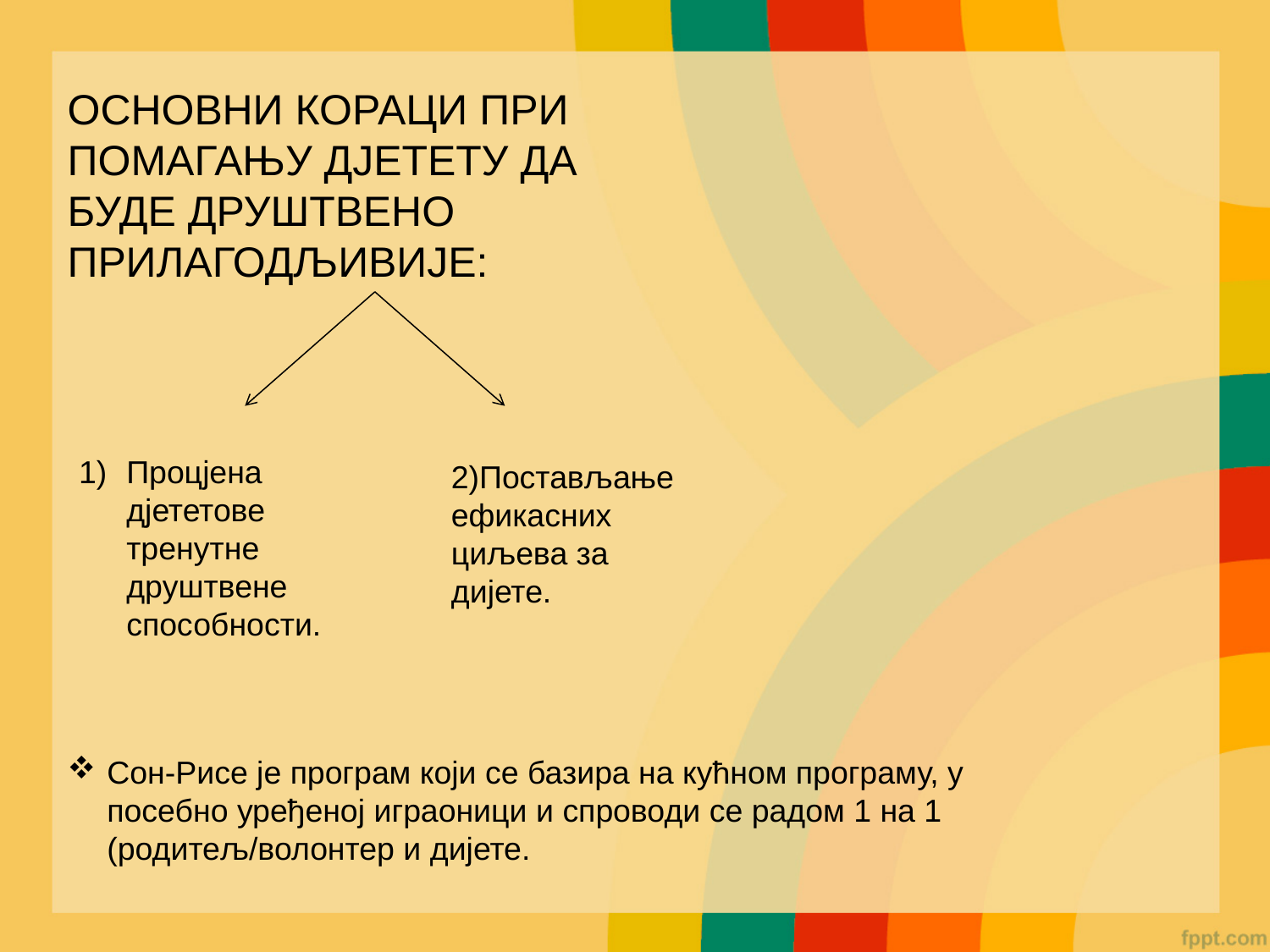

ОСНОВНИ КОРАЦИ ПРИ ПОМАГАЊУ ДЈЕТЕТУ ДА БУДЕ ДРУШТВЕНО ПРИЛАГОДЉИВИЈЕ:
Процјена дјететове тренутне друштвене способности.

2)Постављање ефикасних циљева за дијете.

Сон-Рисе је програм који се базира на кућном програму, у посебно уређеној играоници и спроводи се радом 1 на 1 (родитељ/волонтер и дијете.